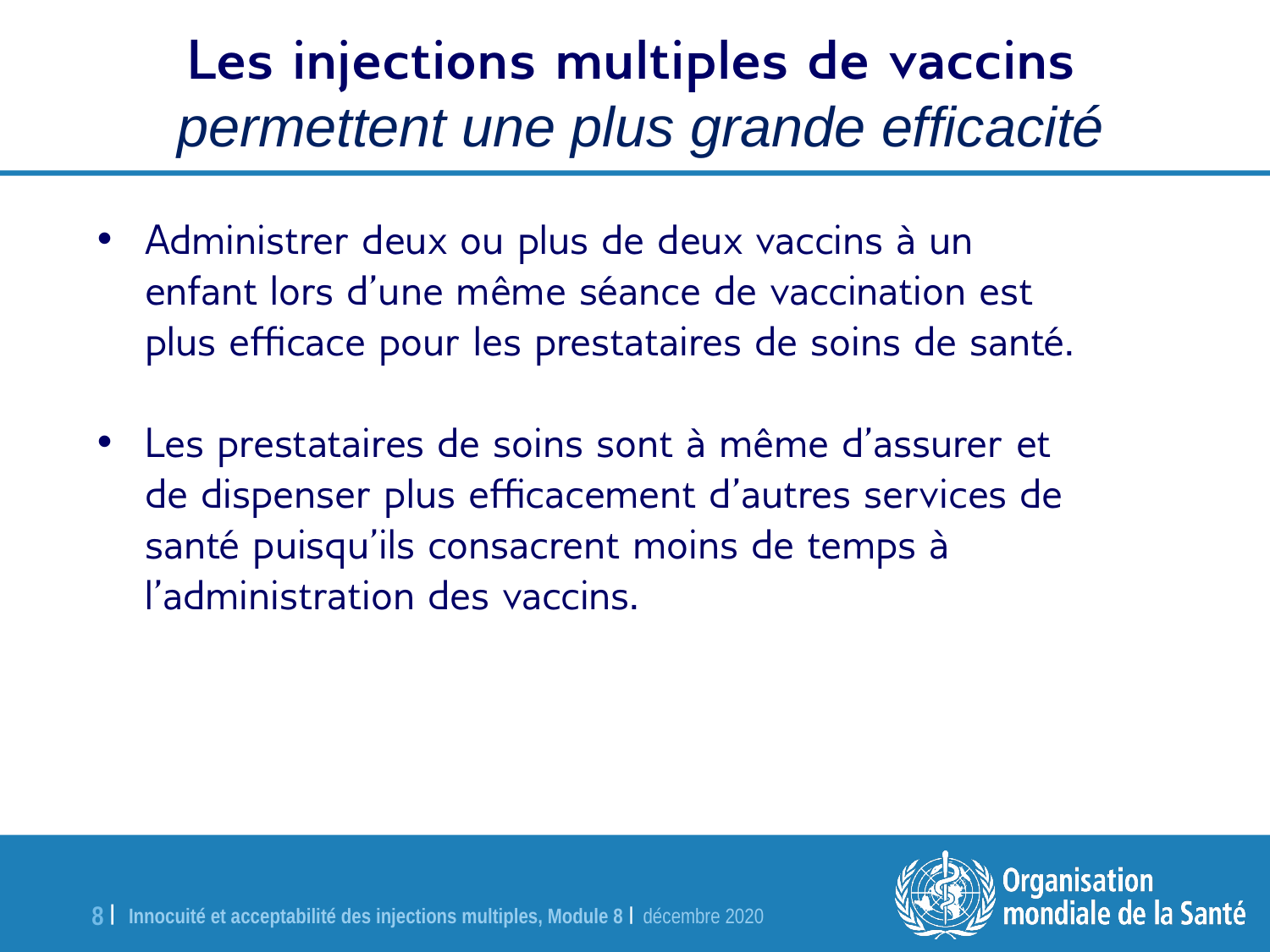

Les injections multiples de vaccins
permettent une plus grande efficacité
Administrer deux ou plus de deux vaccins à un enfant lors d’une même séance de vaccination est plus efficace pour les prestataires de soins de santé.

Les prestataires de soins sont à même d’assurer et de dispenser plus efficacement d’autres services de santé puisqu’ils consacrent moins de temps à l’administration des vaccins.